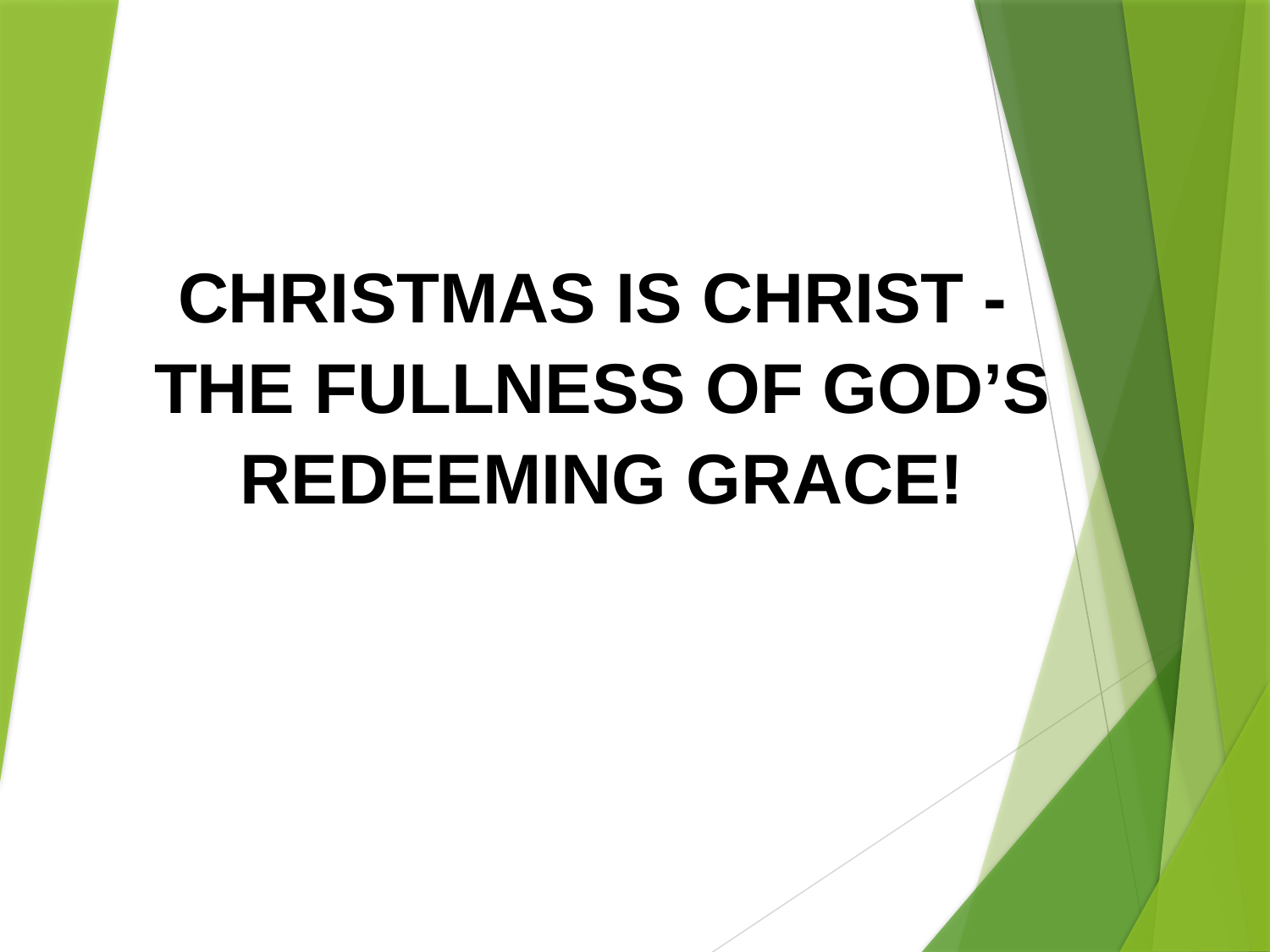

CHRISTMAS IS CHRIST -
THE FULLNESS OF GOD’S REDEEMING GRACE!